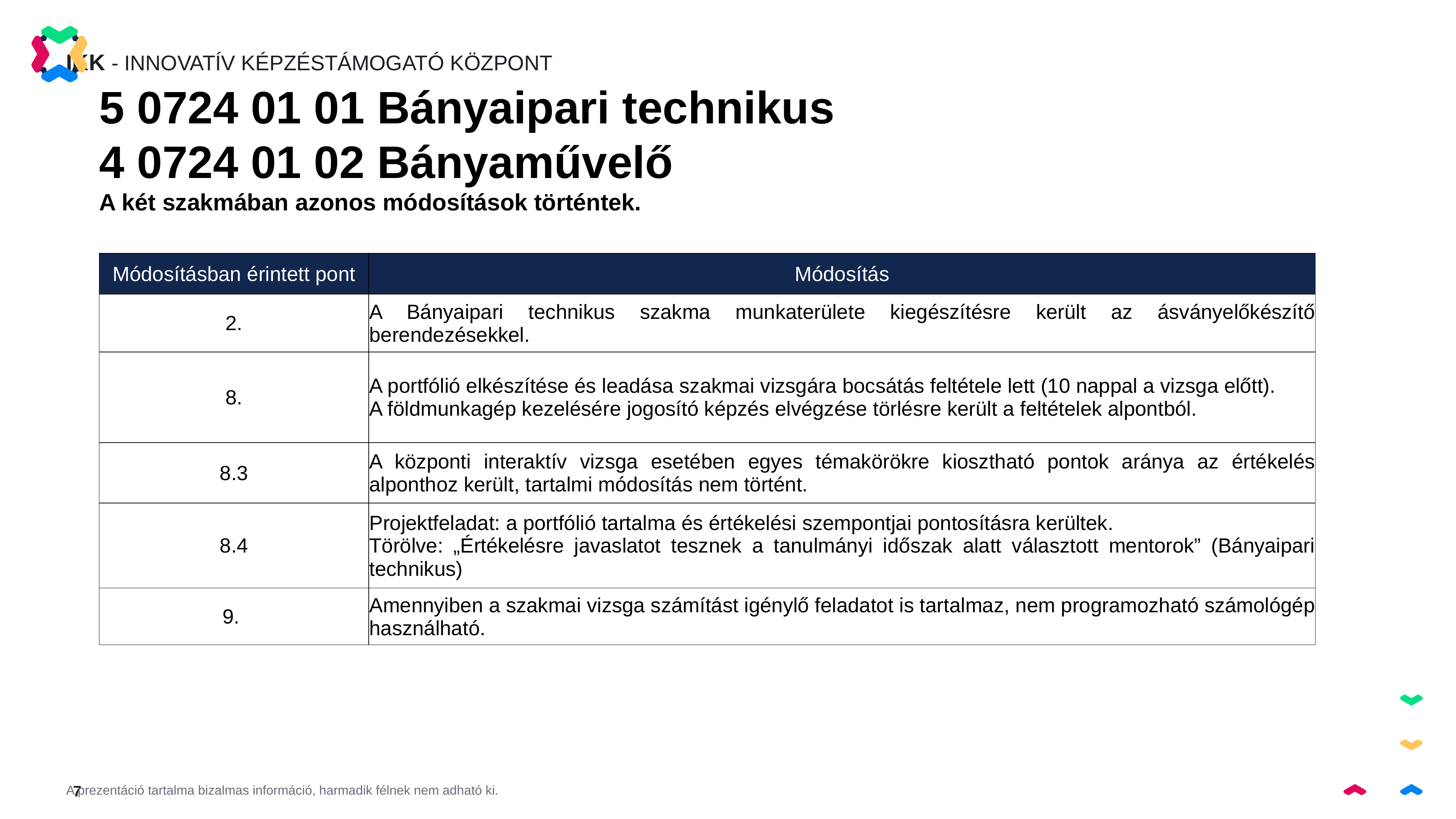

5 0724 01 01 Bányaipari technikus
4 0724 01 02 Bányaművelő
A két szakmában azonos módosítások történtek.
| Módosításban érintett pont | Módosítás |
| --- | --- |
| 2. | A Bányaipari technikus szakma munkaterülete kiegészítésre került az ásványelőkészítő berendezésekkel. |
| 8. | A portfólió elkészítése és leadása szakmai vizsgára bocsátás feltétele lett (10 nappal a vizsga előtt). A földmunkagép kezelésére jogosító képzés elvégzése törlésre került a feltételek alpontból. |
| 8.3 | A központi interaktív vizsga esetében egyes témakörökre kiosztható pontok aránya az értékelés alponthoz került, tartalmi módosítás nem történt. |
| 8.4 | Projektfeladat: a portfólió tartalma és értékelési szempontjai pontosításra kerültek. Törölve: „Értékelésre javaslatot tesznek a tanulmányi időszak alatt választott mentorok” (Bányaipari technikus) |
| 9. | Amennyiben a szakmai vizsga számítást igénylő feladatot is tartalmaz, nem programozható számológép használható. |